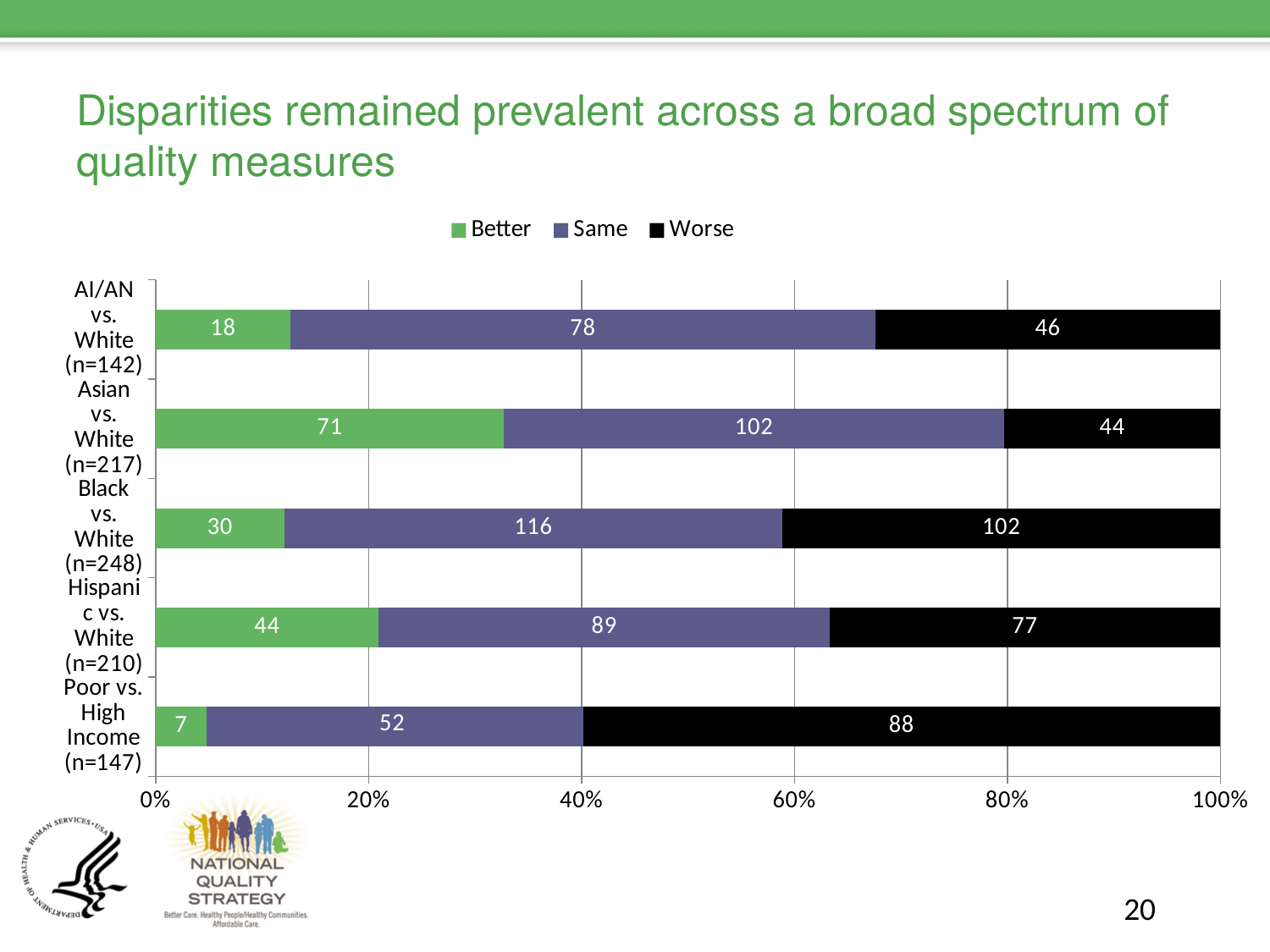

# Disparities remained prevalent across a broad spectrum of quality measures

### Chart

| Category | Better | Same | Worse |
|---|---|---|---|
| Poor vs. High Income (n=147) | 7.0 | 52.0 | 88.0 |
| Hispanic vs. White (n=210) | 44.0 | 89.0 | 77.0 |
| Black vs. White (n=248) | 30.0 | 116.0 | 102.0 |
| Asian vs. White (n=217) | 71.0 | 102.0 | 44.0 |
| AI/AN vs. White (n=142)  | 18.0 | 78.0 | 46.0 |
20